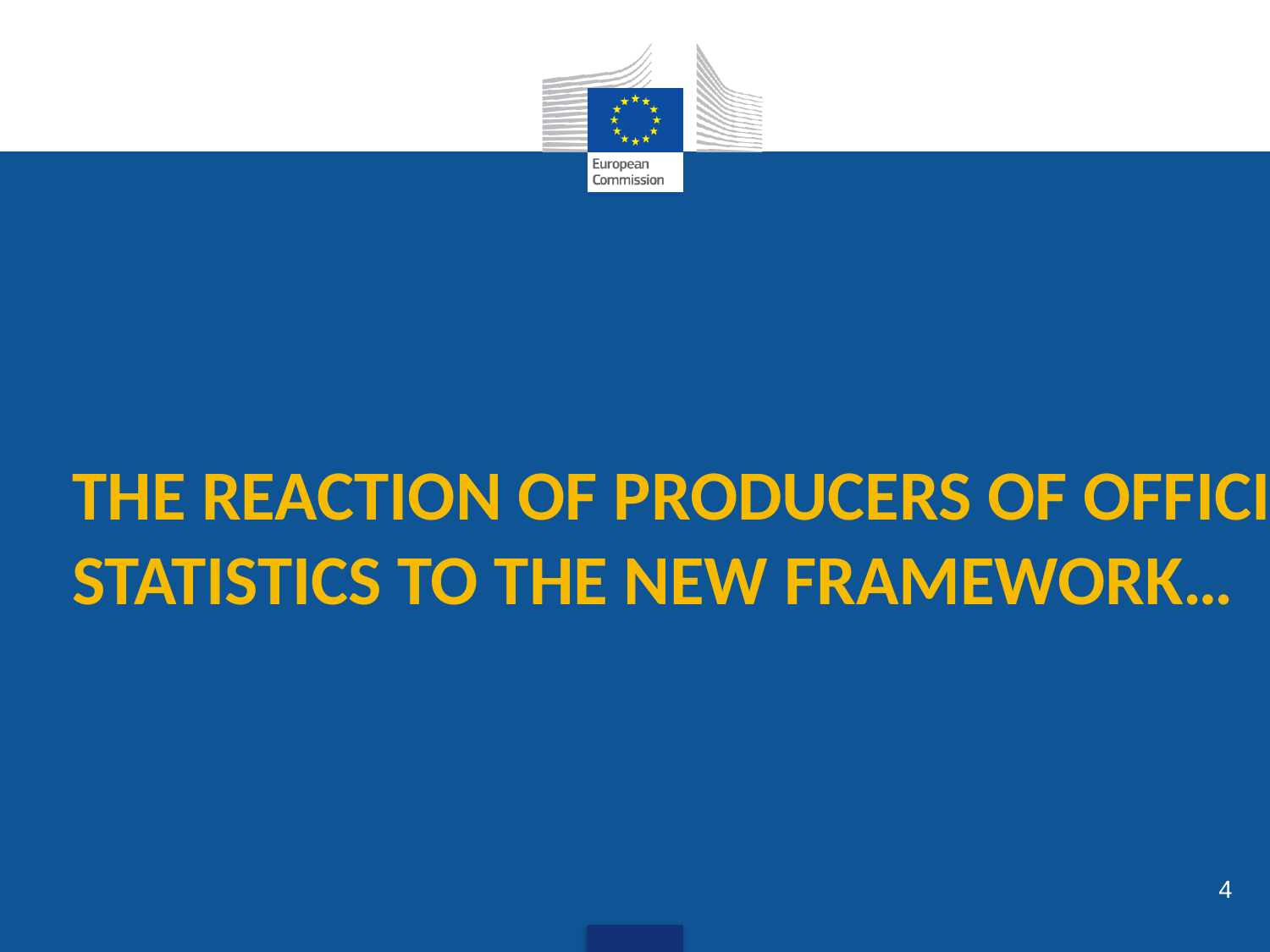

# THE REACTION OF PRODUCERS OF OFFICIAL STATISTICS TO THE NEW FRAMEWORK…

4